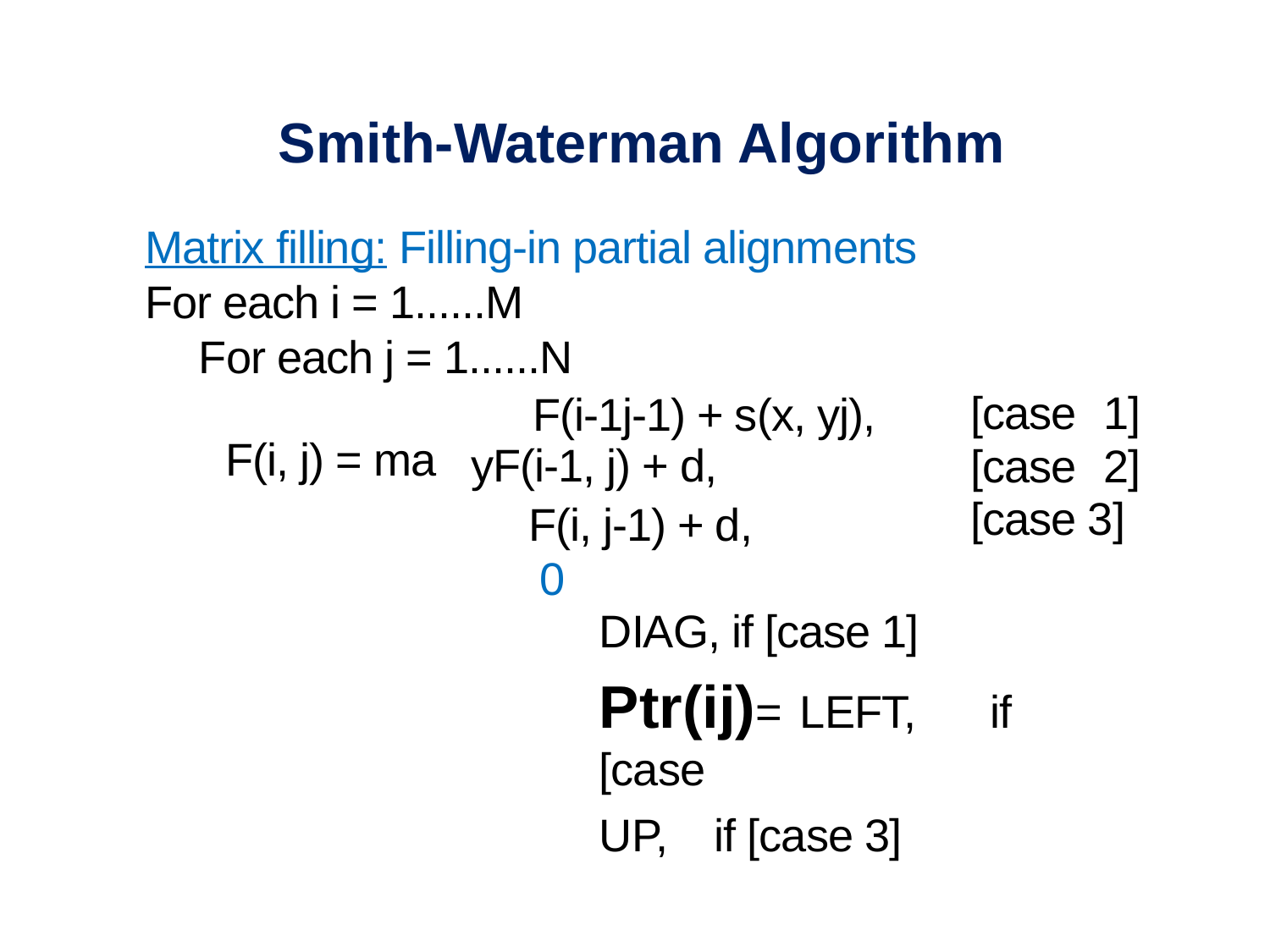

Smith-Waterman Algorithm
Matrix filling: Filling-in partial alignments
For each i = 1......M
For each j = 1......N
[case 1] [case 2] [case 3]
F(i-1j-1) + s(x, yj), yF(i-1, j) + d,
F(i, j) = ma
F(i, j-1) + d,
0
DIAG, if [case 1]
Ptr(ij)= LEFT,    if [case
UP,    if [case 3]